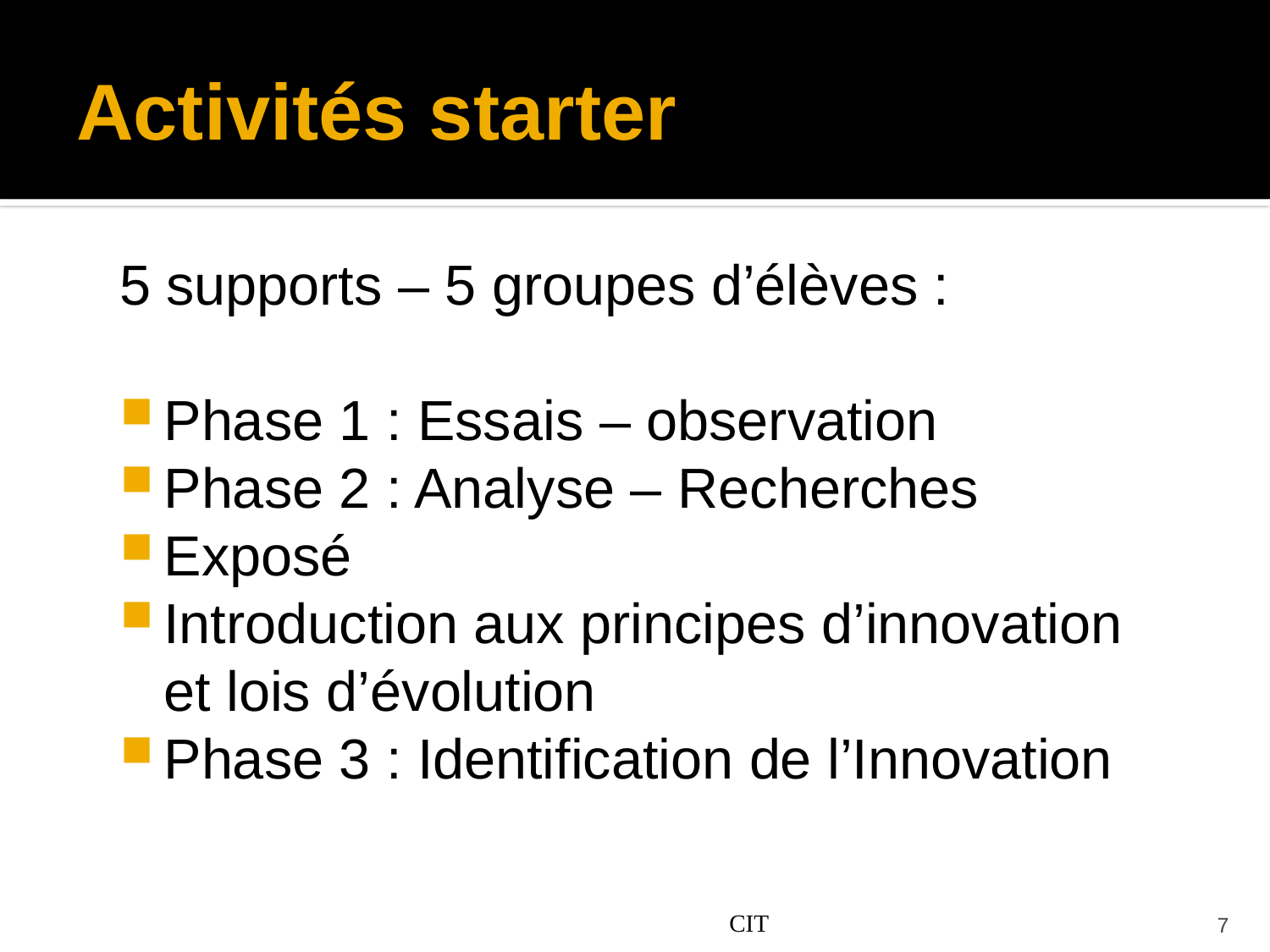

# Activités starter
5 supports – 5 groupes d’élèves :

Phase 1 : Essais – observation
Phase 2 : Analyse – Recherches
Exposé
Introduction aux principes d’innovation et lois d’évolution
Phase 3 : Identification de l’Innovation

CIT
7